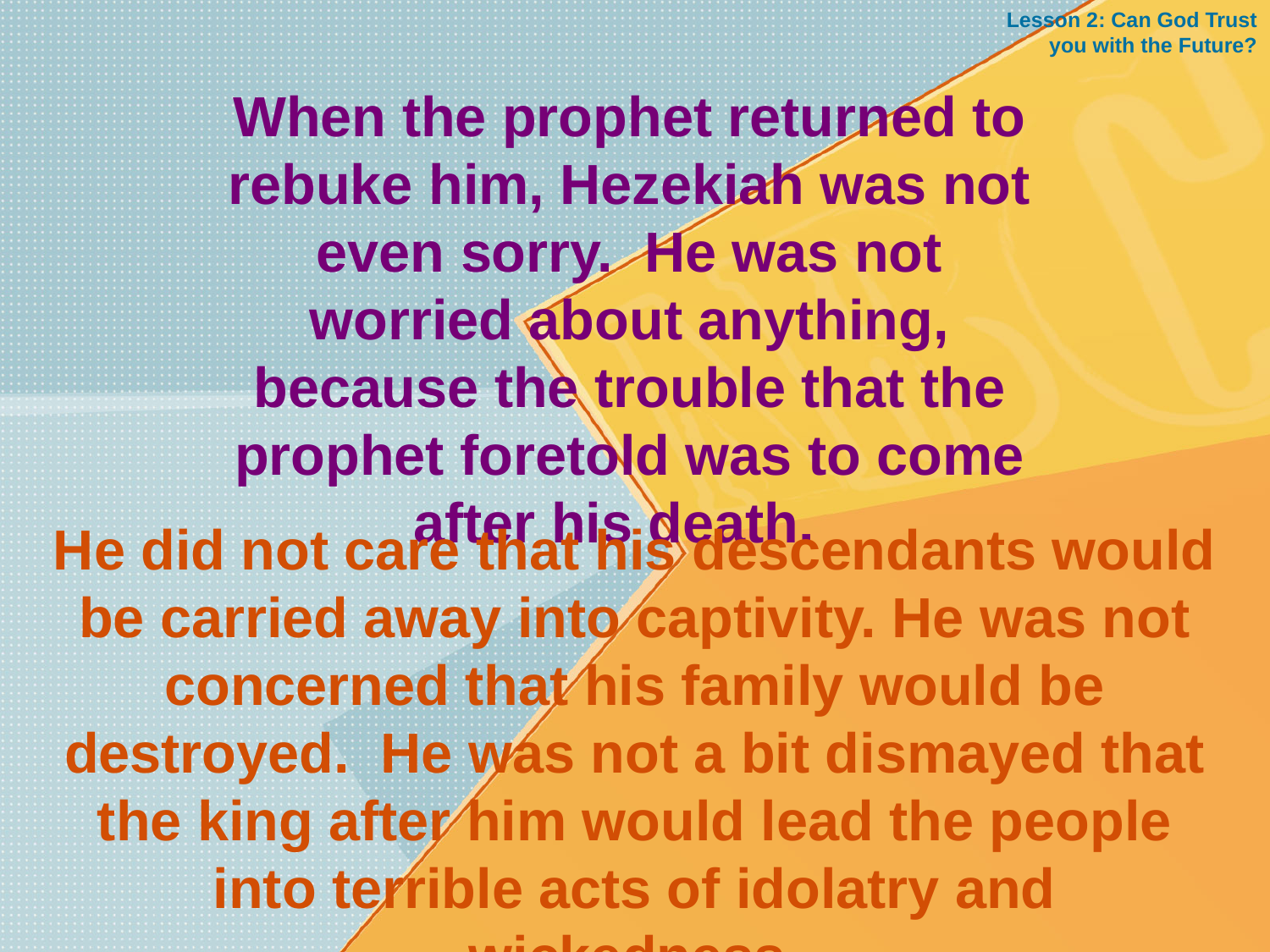

Lesson 2: Can God Trust you with the Future?
When the prophet returned to rebuke him, Hezekiah was not even sorry.  He was not worried about anything, because the trouble that the prophet foretold was to come after his death.
He did not care that his descendants would be carried away into captivity. He was not concerned that his family would be destroyed.  He was not a bit dismayed that the king after him would lead the people into terrible acts of idolatry and wickedness.